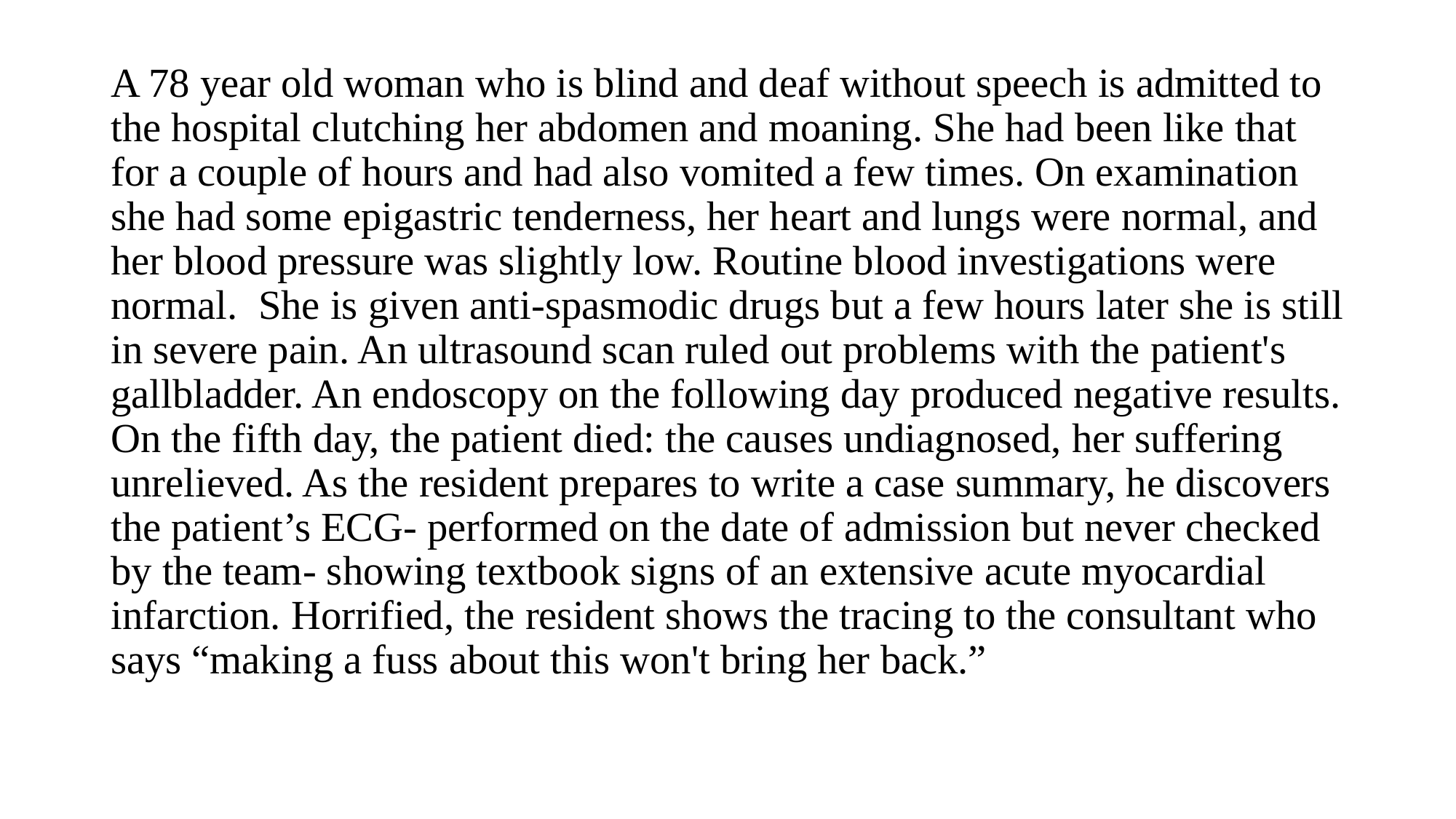

#
A 78 year old woman who is blind and deaf without speech is admitted to the hospital clutching her abdomen and moaning. She had been like that for a couple of hours and had also vomited a few times. On examination she had some epigastric tenderness, her heart and lungs were normal, and her blood pressure was slightly low. Routine blood investigations were normal.  She is given anti-spasmodic drugs but a few hours later she is still in severe pain. An ultrasound scan ruled out problems with the patient's gallbladder. An endoscopy on the following day produced negative results. On the fifth day, the patient died: the causes undiagnosed, her suffering unrelieved. As the resident prepares to write a case summary, he discovers the patient’s ECG- performed on the date of admission but never checked by the team- showing textbook signs of an extensive acute myocardial infarction. Horrified, the resident shows the tracing to the consultant who says “making a fuss about this won't bring her back.”